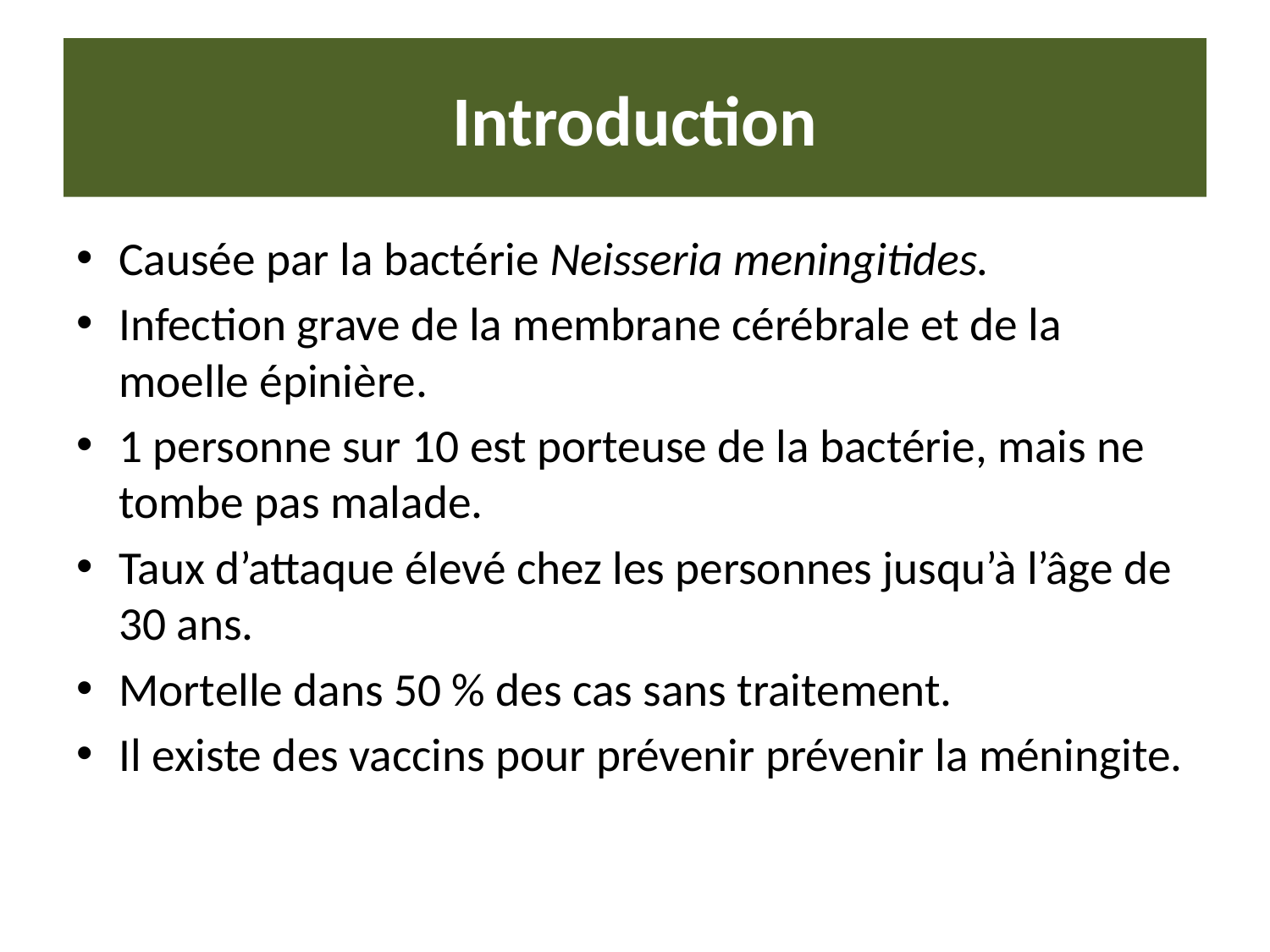

# Introduction
Causée par la bactérie Neisseria meningitides.
Infection grave de la membrane cérébrale et de la moelle épinière.
1 personne sur 10 est porteuse de la bactérie, mais ne tombe pas malade.
Taux d’attaque élevé chez les personnes jusqu’à l’âge de 30 ans.
Mortelle dans 50 % des cas sans traitement.
Il existe des vaccins pour prévenir prévenir la méningite.